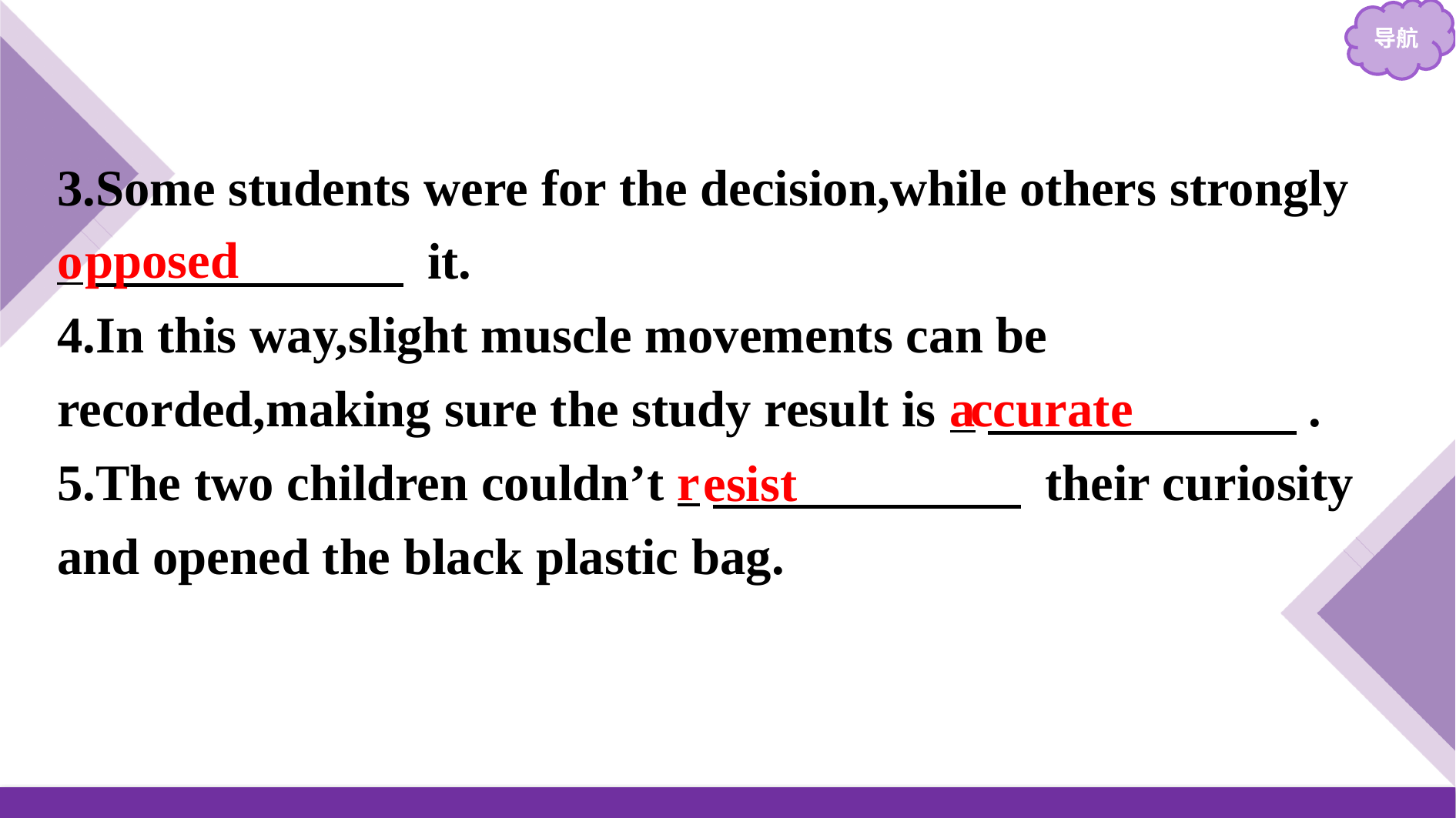

3.Some students were for the decision,while others strongly
o　　　　　　 it.
4.In this way,slight muscle movements can be recorded,making sure the study result is a　　　　　　.
5.The two children couldn’t r　　　　　　 their curiosity and opened the black plastic bag.
pposed
ccurate
esist